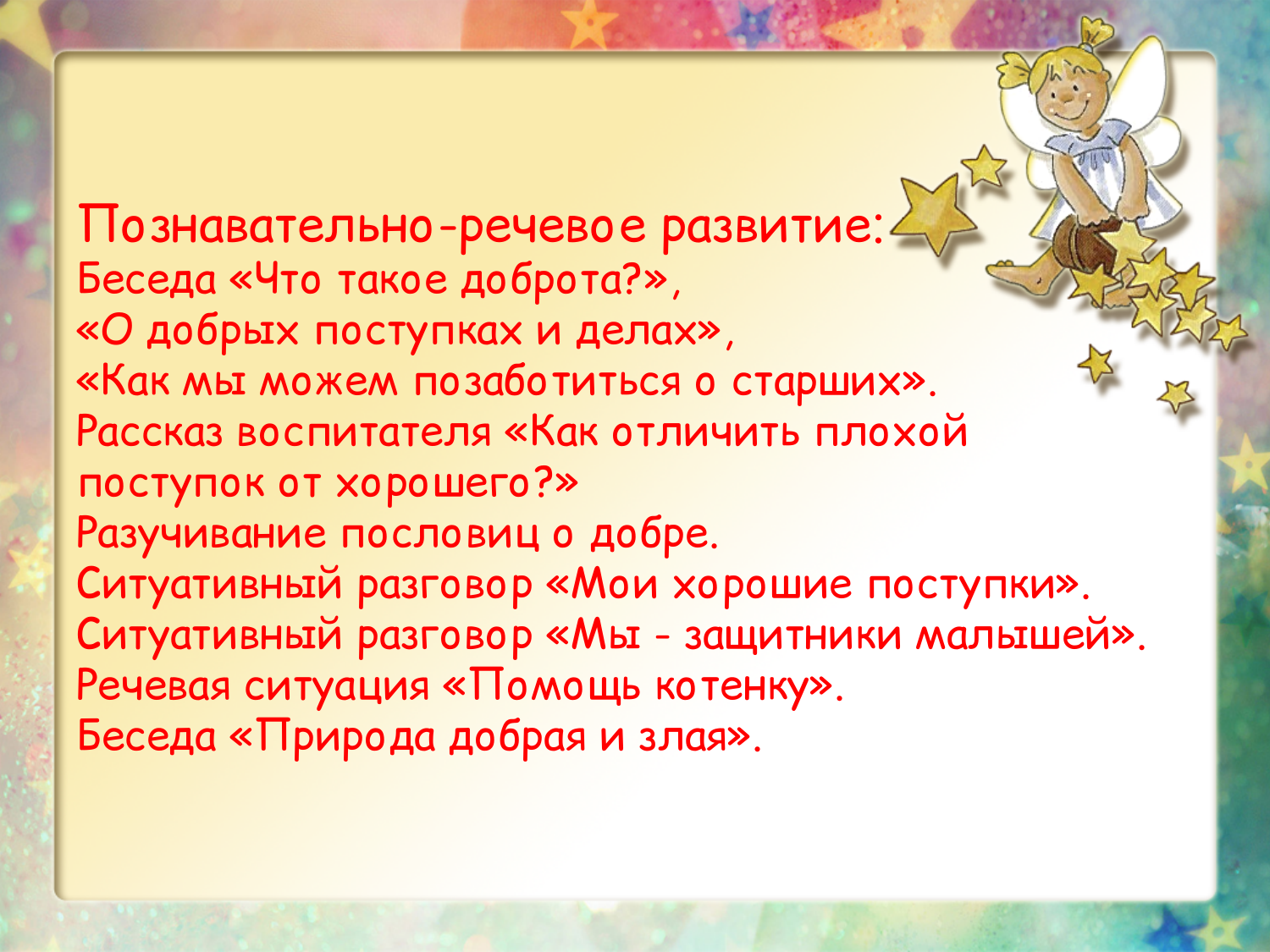

# Познавательно-речевое развитие: Беседа «Что такое доброта?», «О добрых поступках и делах», «Как мы можем позаботиться о старших». Рассказ воспитателя «Как отличить плохой поступок от хорошего?» Разучивание пословиц о добре. Ситуативный разговор «Мои хорошие поступки». Ситуативный разговор «Мы - защитники малышей». Речевая ситуация «Помощь котенку». Беседа «Природа добрая и злая».